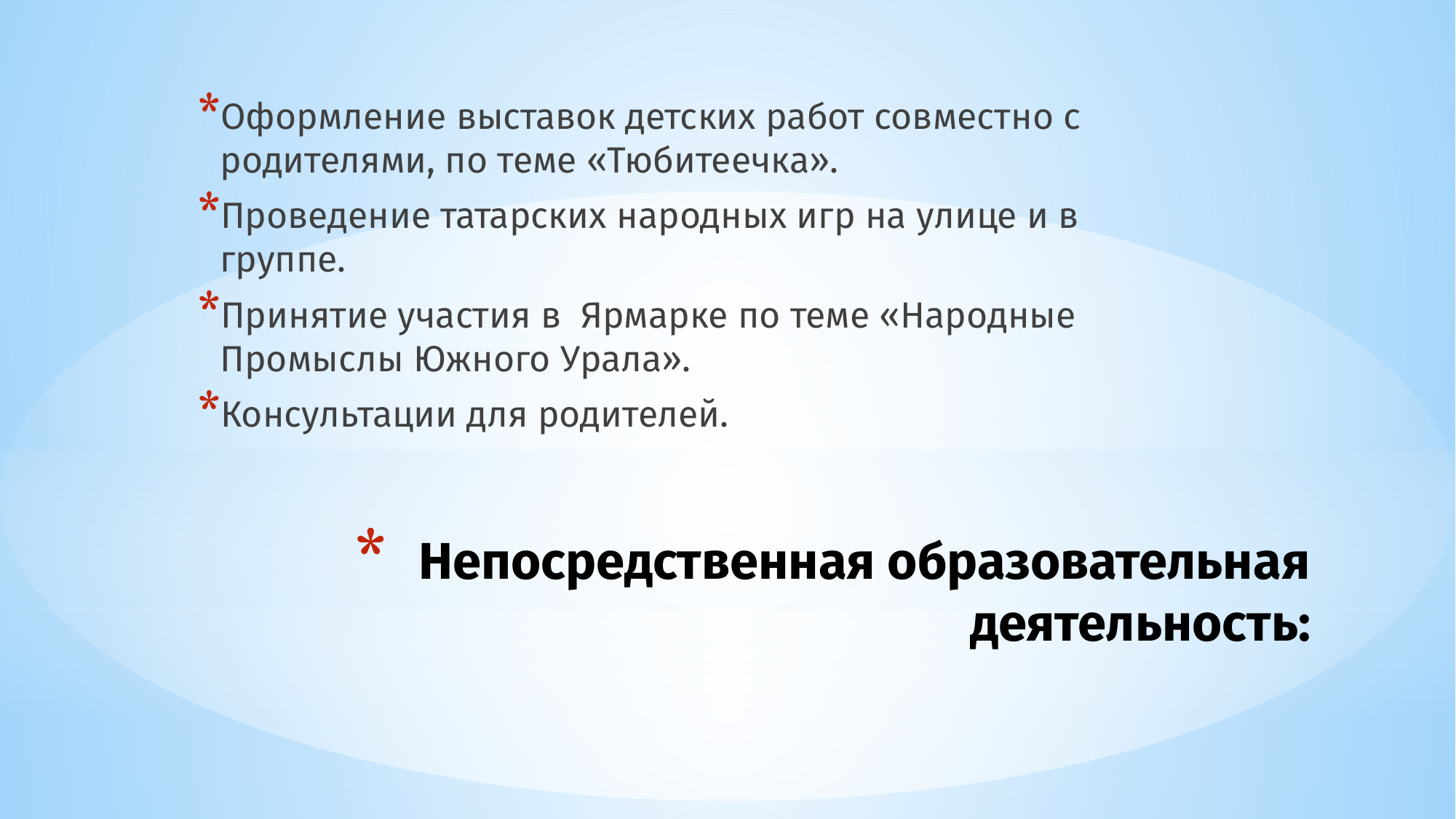

Оформление выставок детских работ совместно с родителями, по теме «Тюбитеечка».
Проведение татарских народных игр на улице и в группе.
Принятие участия в  Ярмарке по теме «Народные Промыслы Южного Урала».
Консультации для родителей.

# Непосредственная образовательная деятельность: